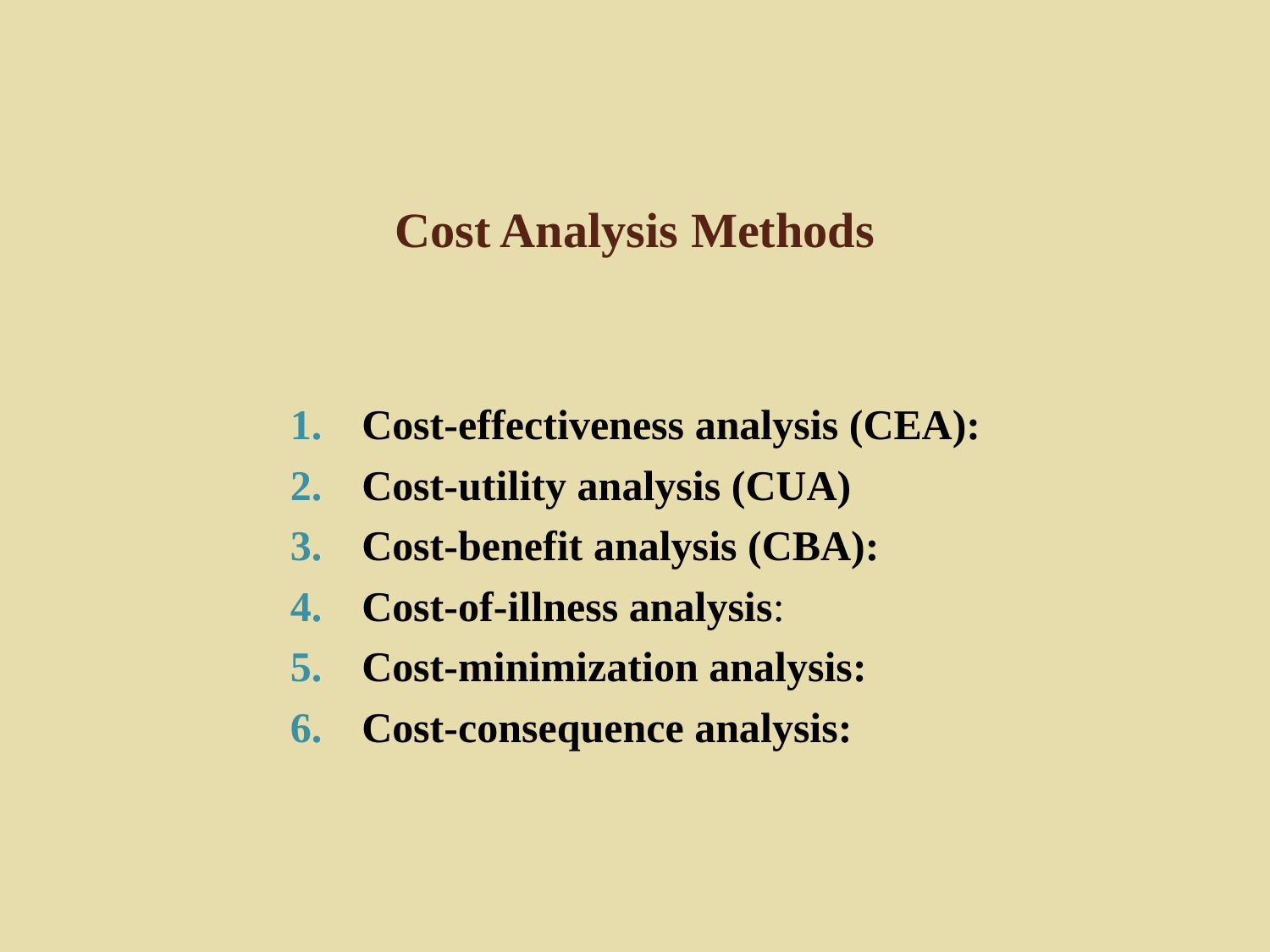

# Cost Analysis Methods
Cost-effectiveness analysis (CEA):
Cost-utility analysis (CUA)
Cost-benefit analysis (CBA):
Cost-of-illness analysis:
Cost-minimization analysis:
Cost-consequence analysis: